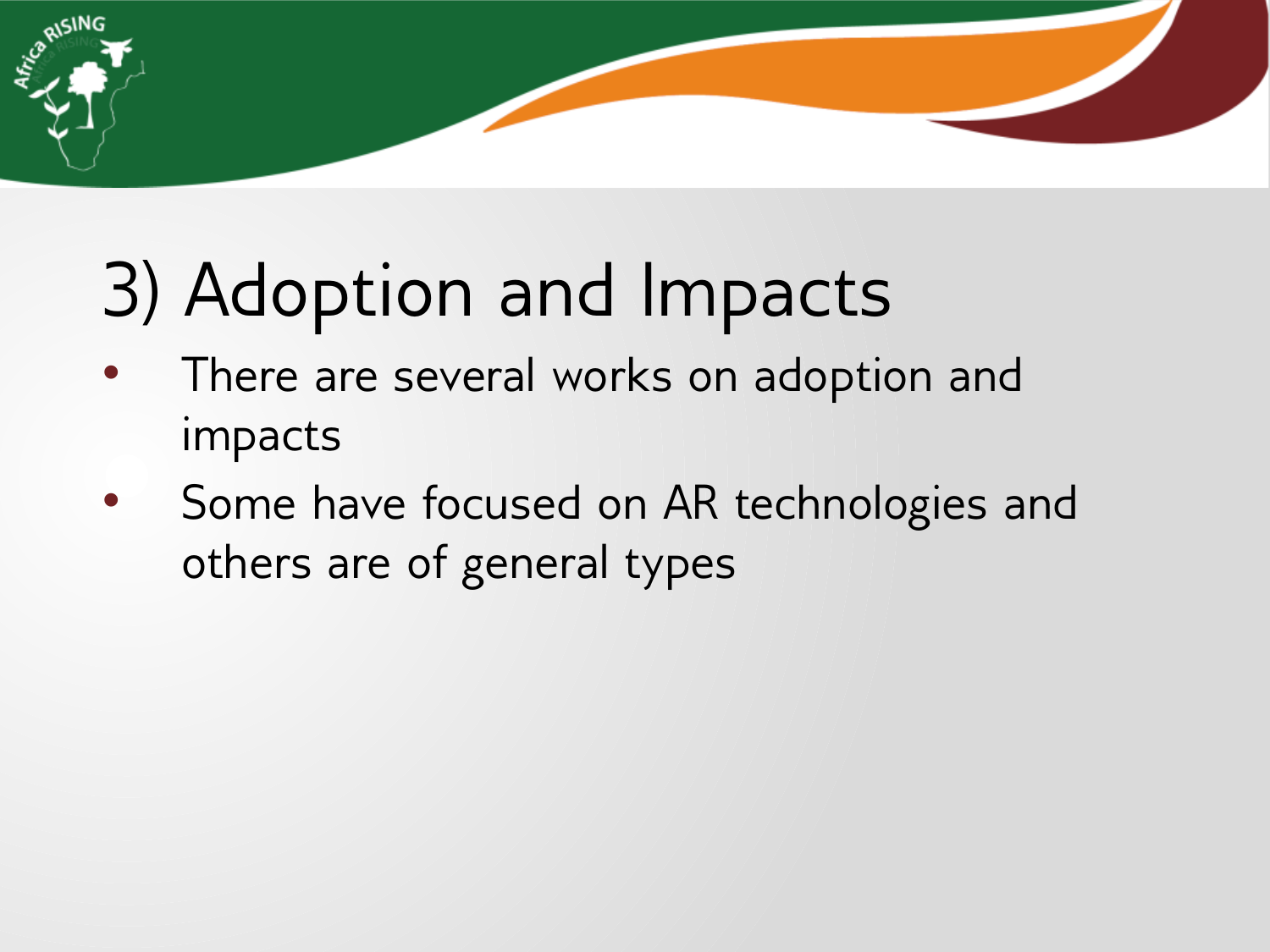

3) Adoption and Impacts
There are several works on adoption and impacts
Some have focused on AR technologies and others are of general types